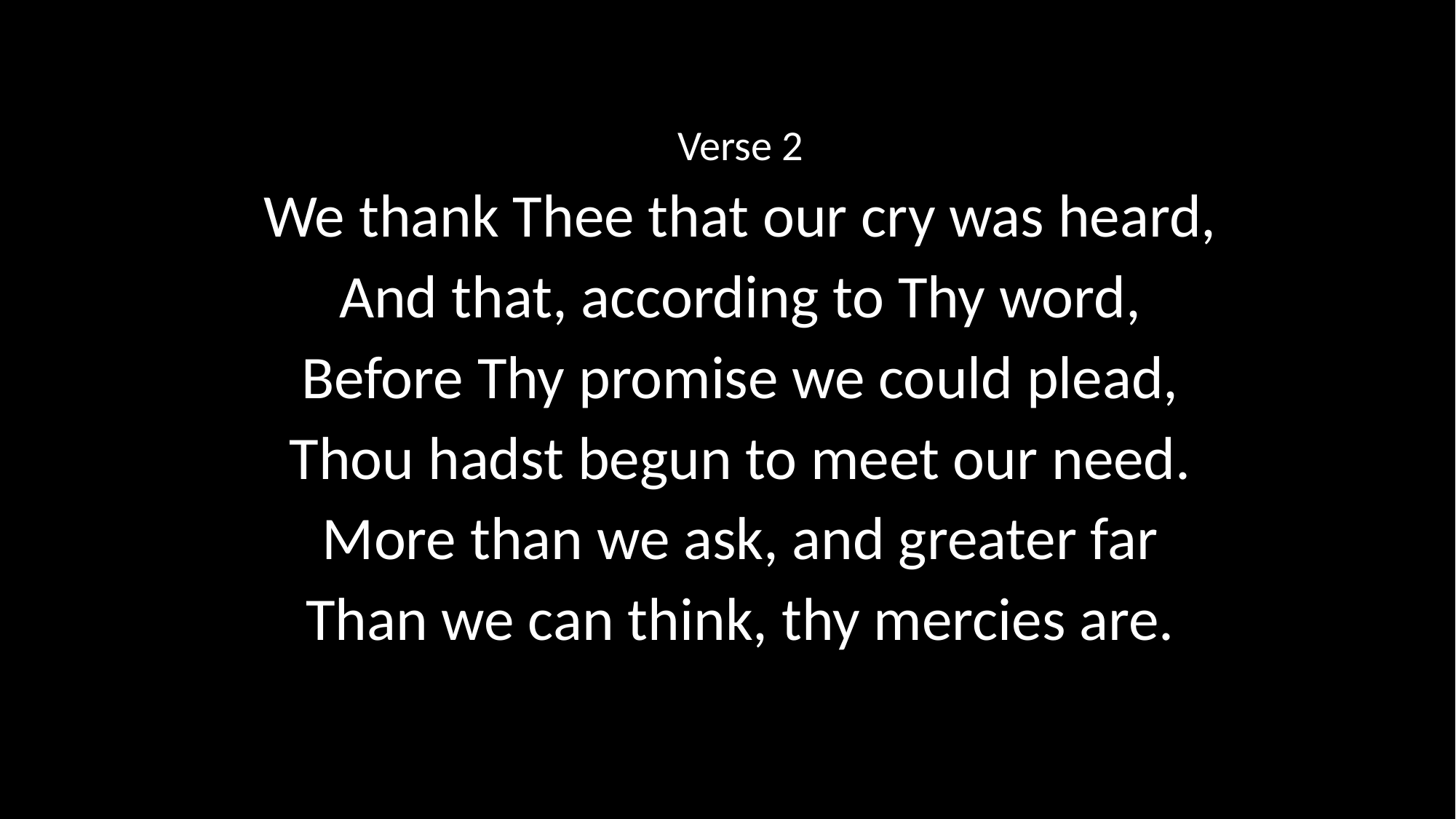

Verse 2
We thank Thee that our cry was heard,
And that, according to Thy word,
Before Thy promise we could plead,
Thou hadst begun to meet our need.
More than we ask, and greater far
Than we can think, thy mercies are.